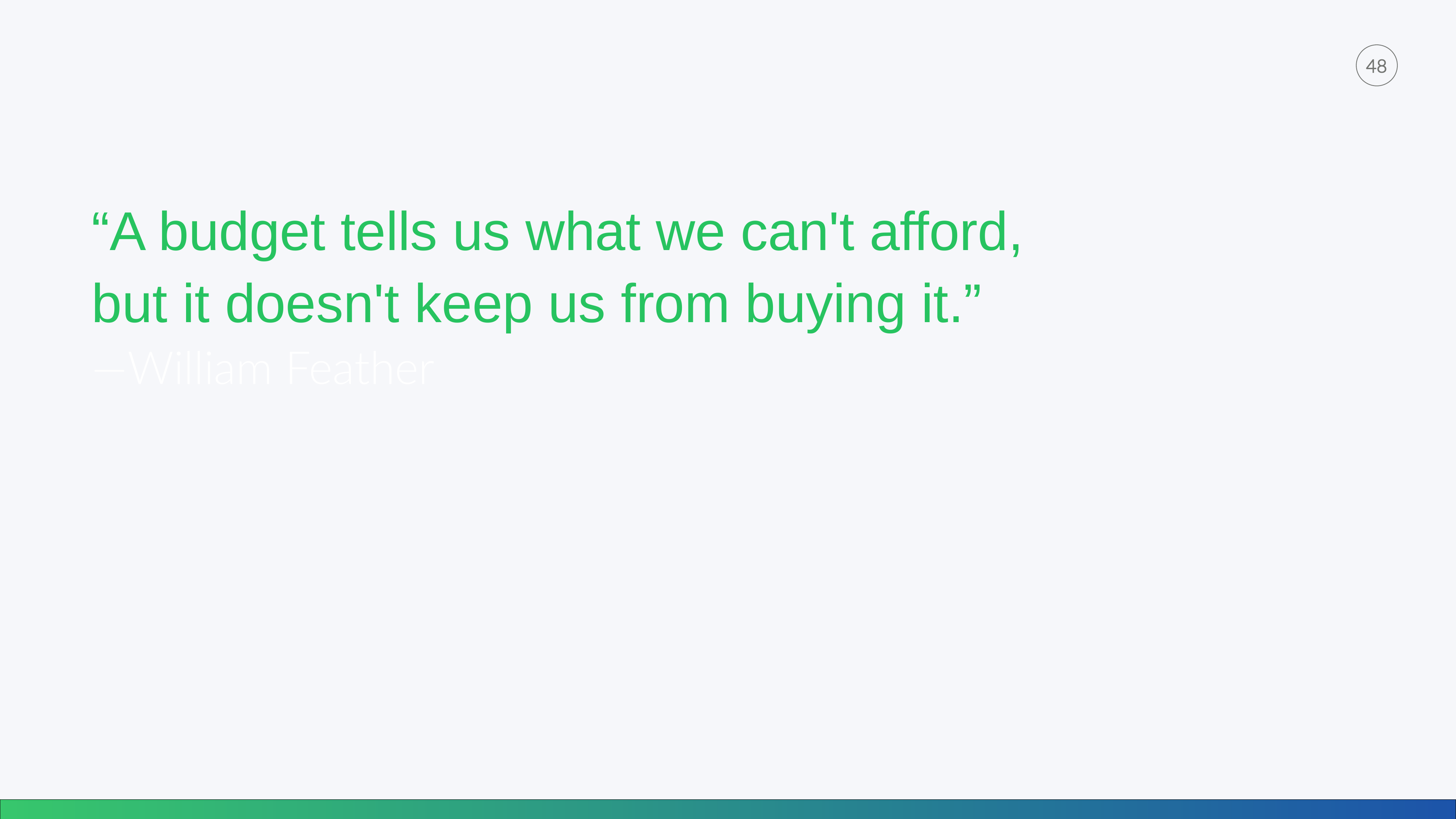

“A budget tells us what we can't afford,
but it doesn't keep us from buying it.”
—William Feather